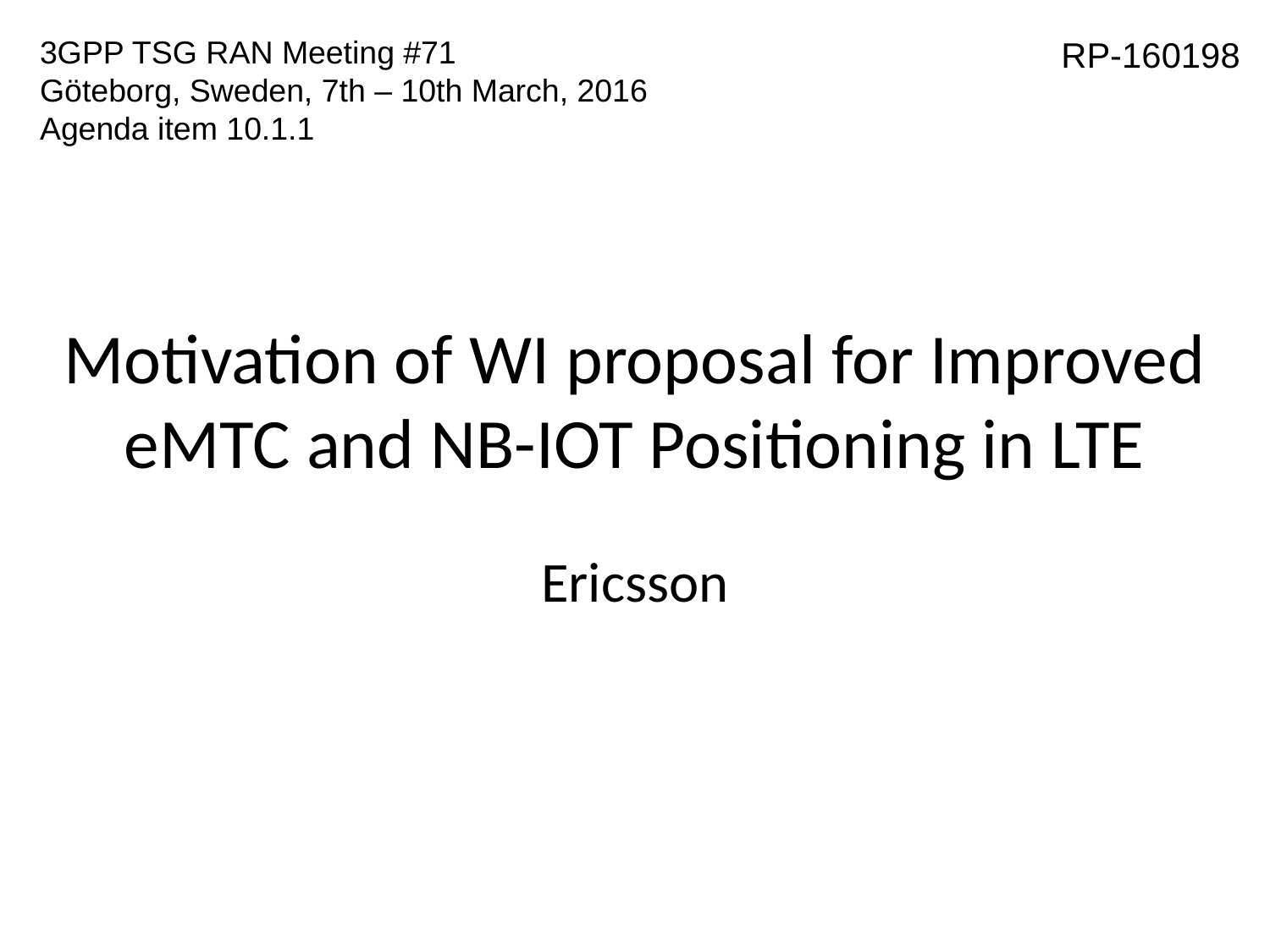

3GPP TSG RAN Meeting #71
Göteborg, Sweden, 7th – 10th March, 2016
Agenda item 10.1.1
RP-160198
# Motivation of WI proposal for Improved eMTC and NB-IOT Positioning in LTE
Ericsson